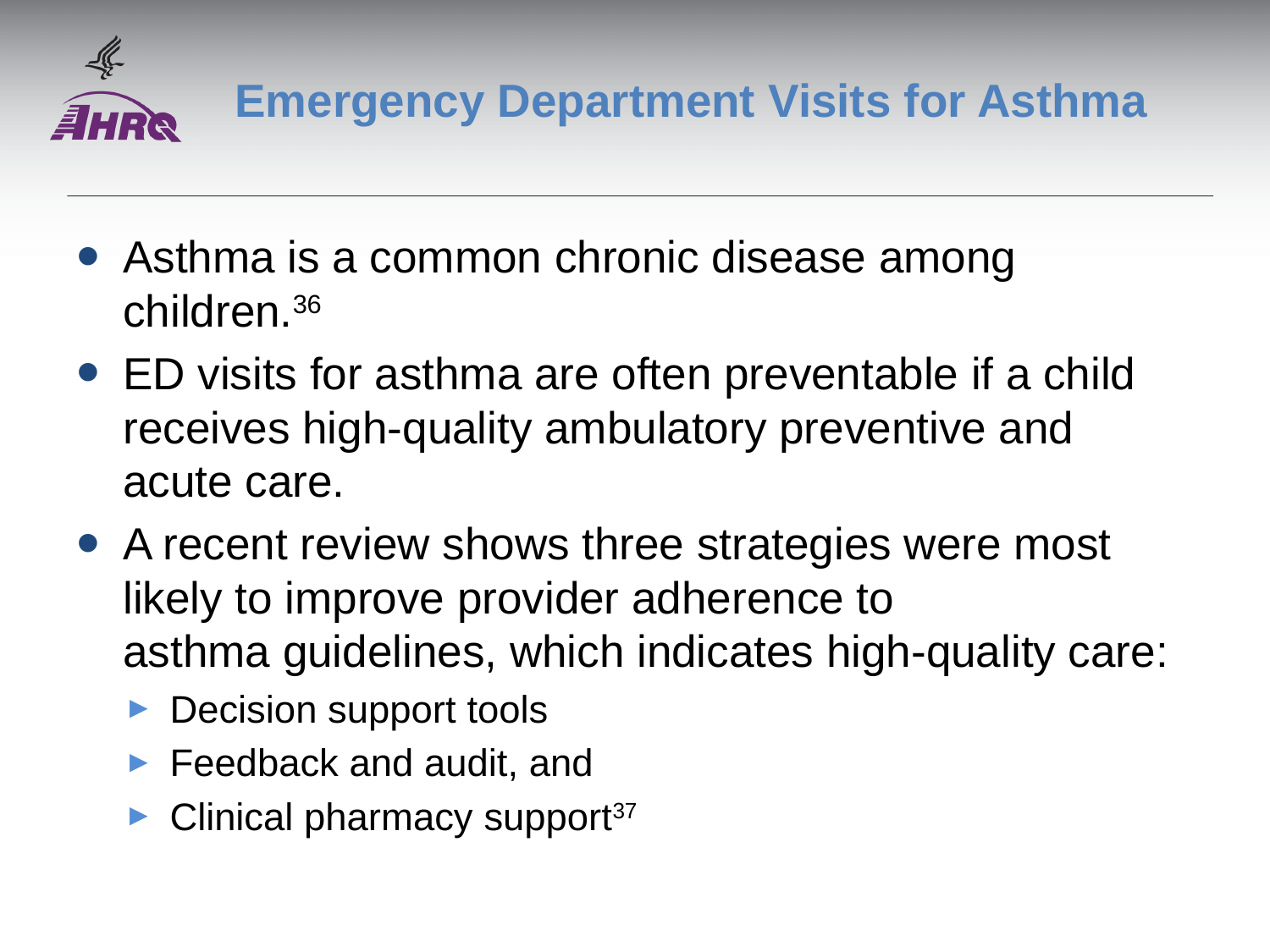

# Emergency Department Visits for Asthma
Asthma is a common chronic disease among children.36
ED visits for asthma are often preventable if a child receives high-quality ambulatory preventive and acute care.
A recent review shows three strategies were most likely to improve provider adherence to asthma guidelines, which indicates high-quality care:
Decision support tools
Feedback and audit, and
Clinical pharmacy support37